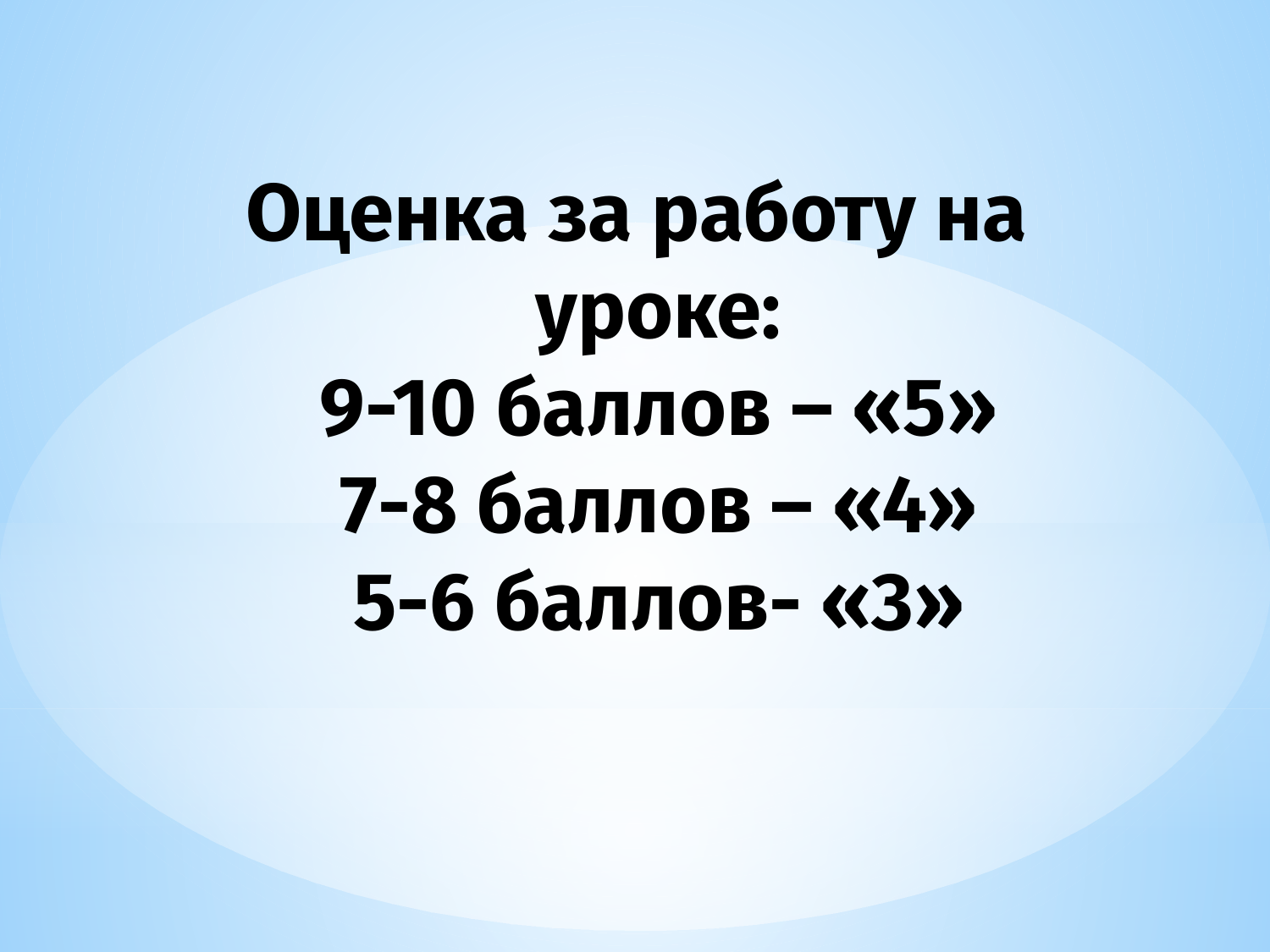

# Оценка за работу на уроке: 9-10 баллов – «5» 7-8 баллов – «4» 5-6 баллов- «3»